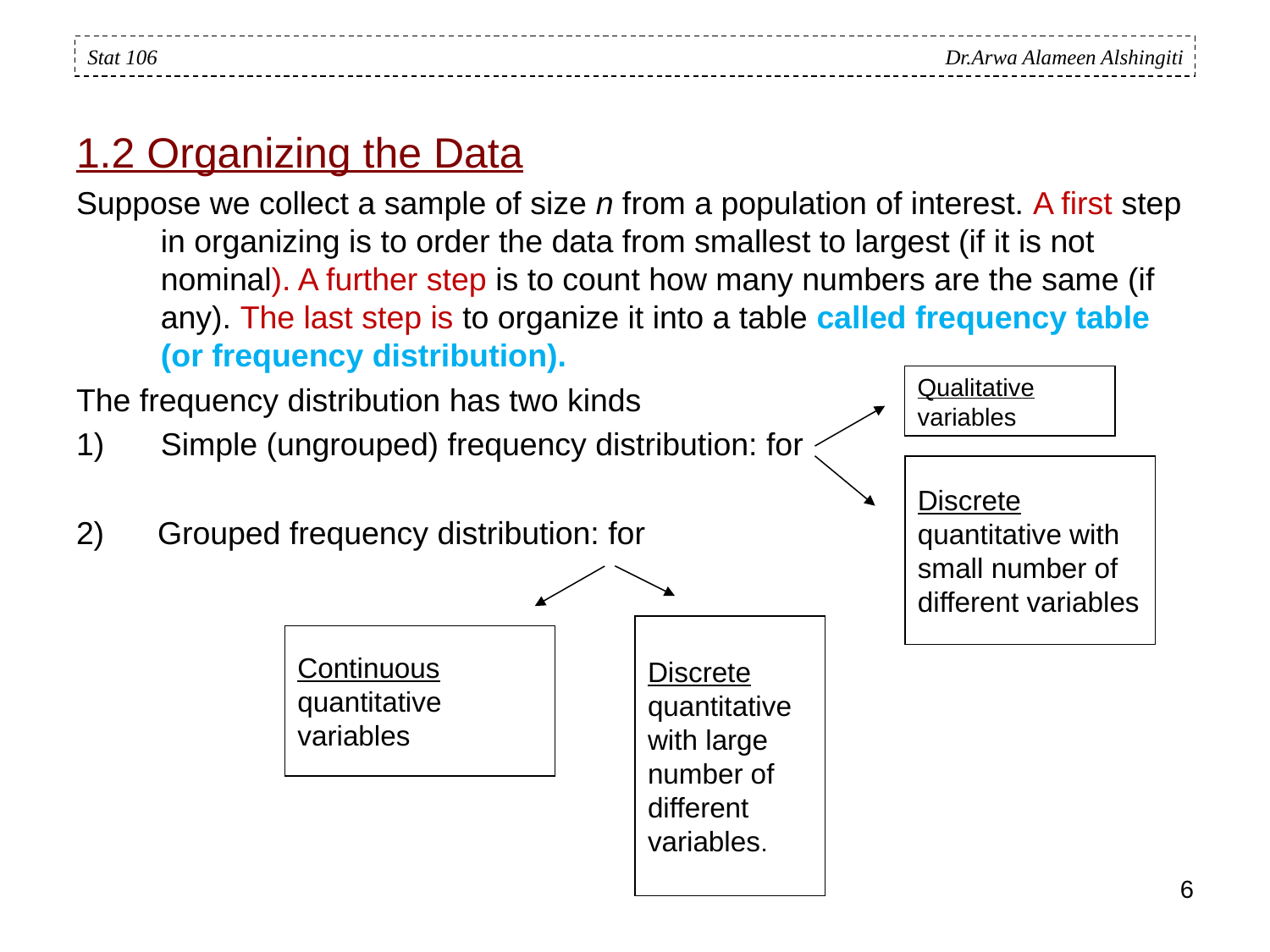

1.2 Organizing the Data
Suppose we collect a sample of size n from a population of interest. A first step in organizing is to order the data from smallest to largest (if it is not nominal). A further step is to count how many numbers are the same (if any). The last step is to organize it into a table called frequency table (or frequency distribution).
The frequency distribution has two kinds
Simple (ungrouped) frequency distribution: for

2)      Grouped frequency distribution: for
Stat 106                                                                                                                                                     Dr.Arwa Alameen Alshingiti
Qualitative variables

Discrete quantitative with small number of different variables

Discrete quantitative with large number of different variables.
Continuous quantitative variables
6